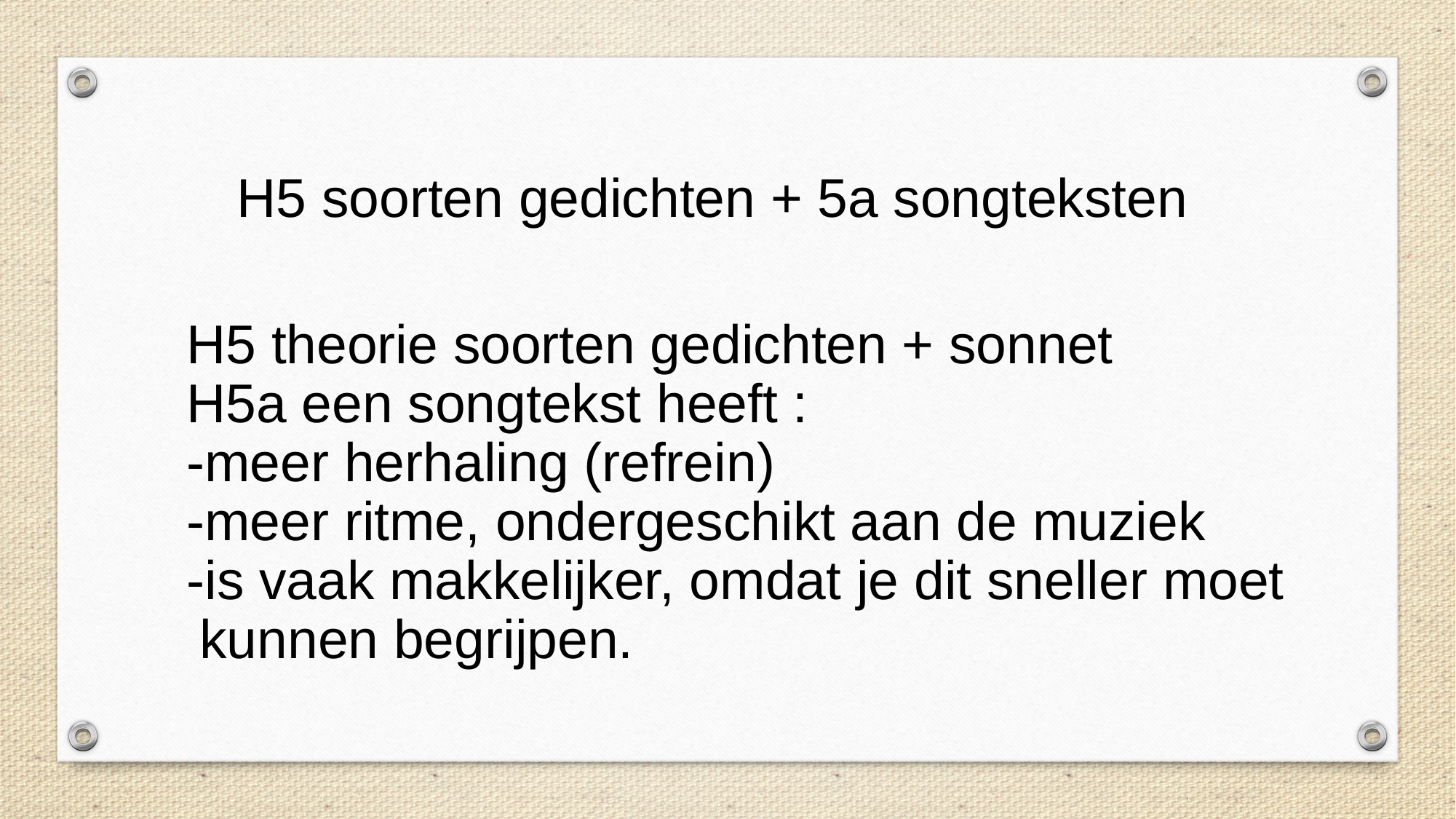

# H5 soorten gedichten + 5a songteksten
H5 theorie soorten gedichten + sonnet
H5a een songtekst heeft :
-meer herhaling (refrein)
-meer ritme, ondergeschikt aan de muziek
-is vaak makkelijker, omdat je dit sneller moet kunnen begrijpen.